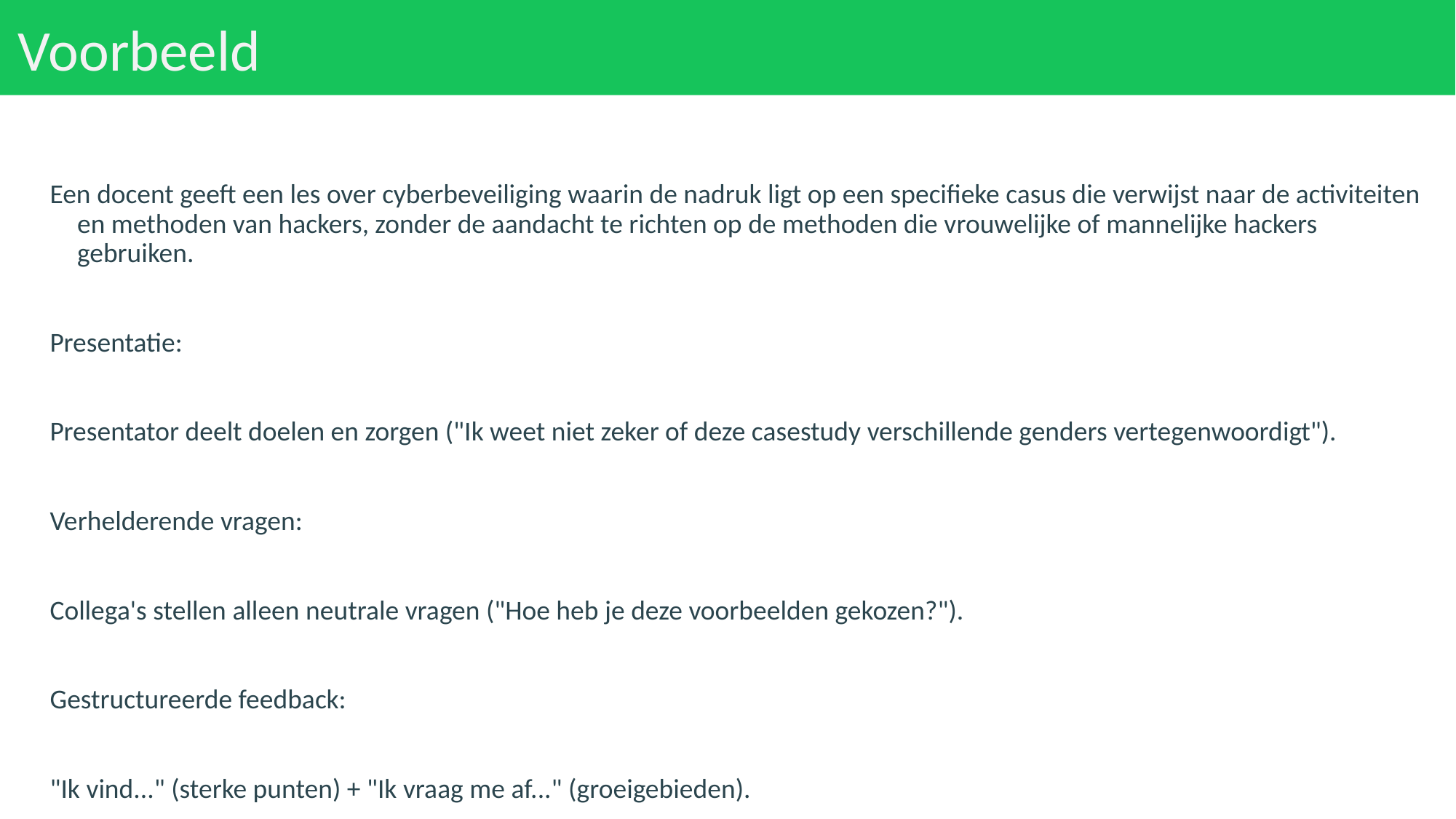

# Voorbeeld

Een docent geeft een les over cyberbeveiliging waarin de nadruk ligt op een specifieke casus die verwijst naar de activiteiten en methoden van hackers, zonder de aandacht te richten op de methoden die vrouwelijke of mannelijke hackers gebruiken.

Presentatie:

Presentator deelt doelen en zorgen ("Ik weet niet zeker of deze casestudy verschillende genders vertegenwoordigt").

Verhelderende vragen:

Collega's stellen alleen neutrale vragen ("Hoe heb je deze voorbeelden gekozen?").

Gestructureerde feedback:

"Ik vind..." (sterke punten) + "Ik vraag me af..." (groeigebieden).